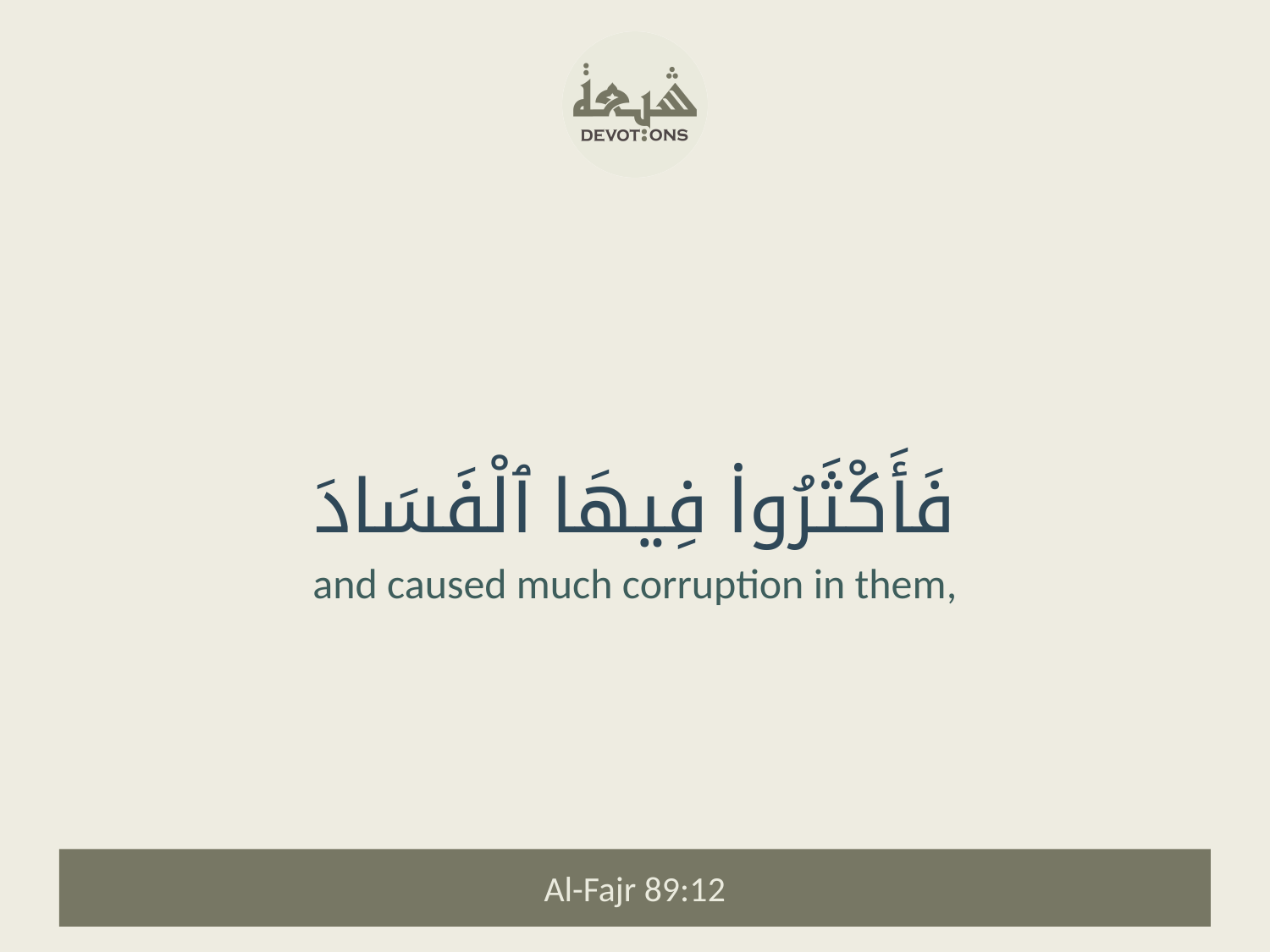

فَأَكْثَرُوا۟ فِيهَا ٱلْفَسَادَ
and caused much corruption in them,
Al-Fajr 89:12